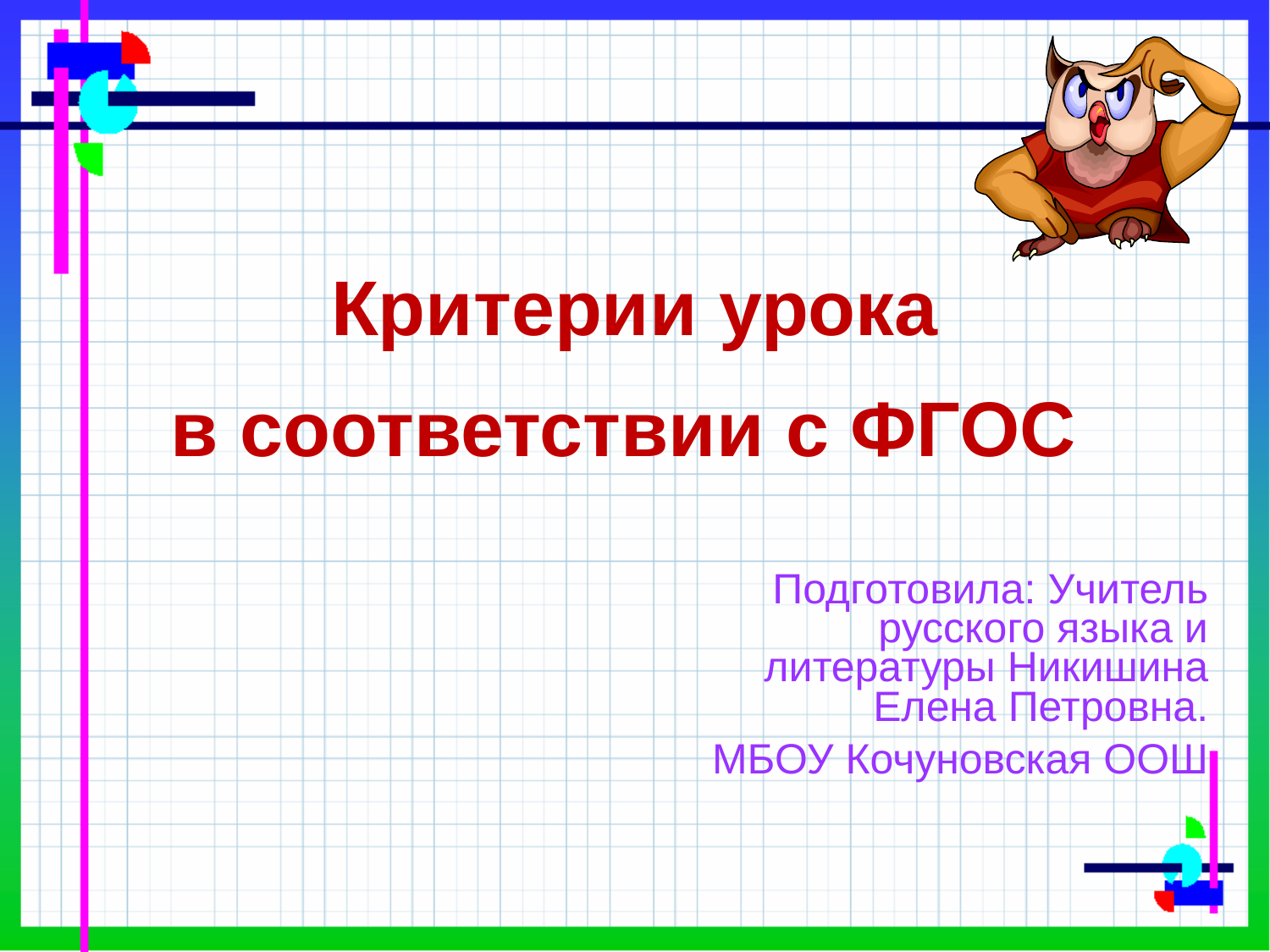

# Критерии урока в соответствии с ФГОС
Подготовила: Учитель русского языка и литературы Никишина Елена Петровна.
МБОУ Кочуновская ООШ